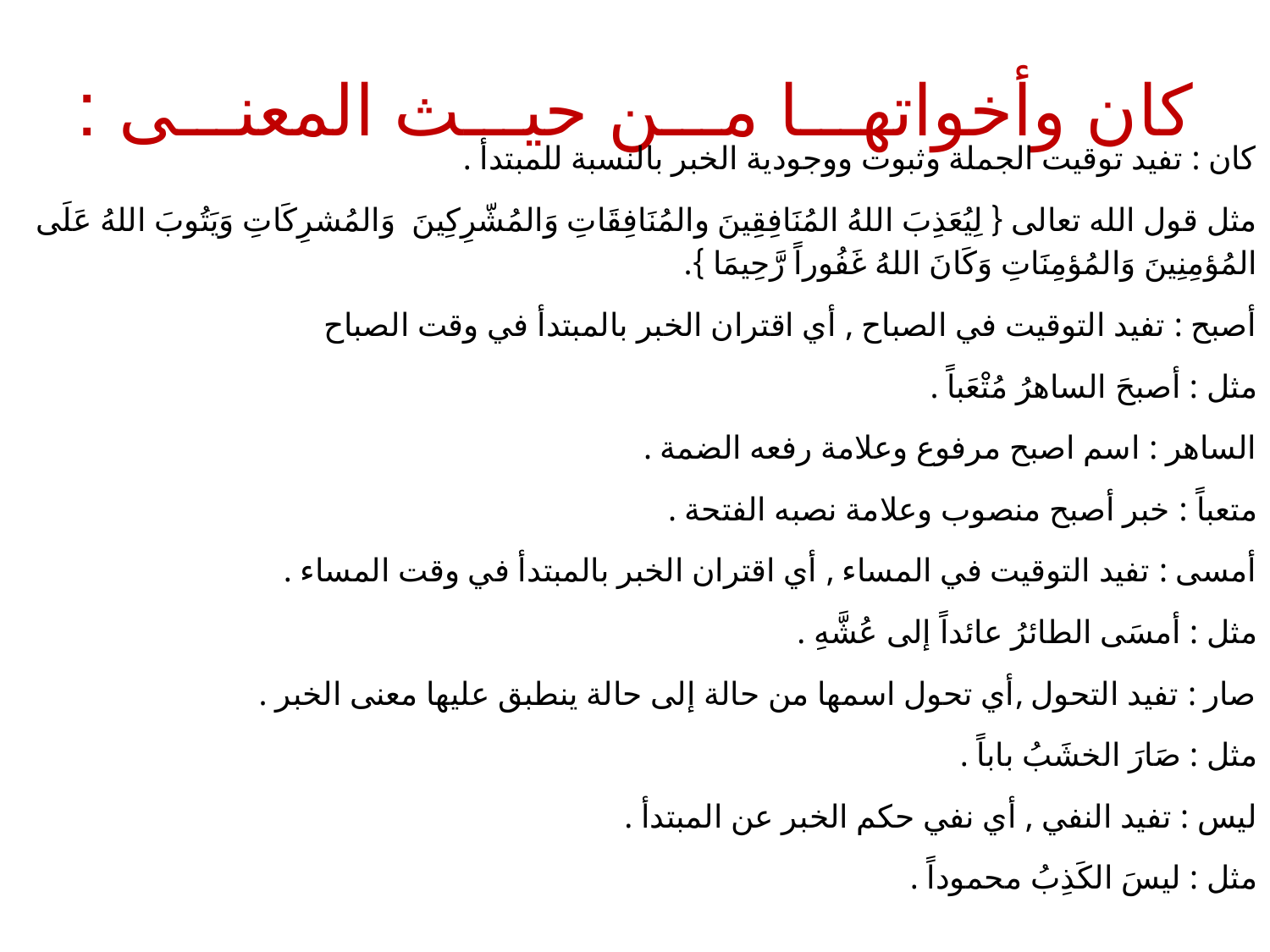

# كان وأخواتها من حيث المعنى :
كان : تفيد توقيت الجملة وثبوت ووجودية الخبر بالنسبة للمبتدأ .
مثل قول الله تعالى { لِيُعَذِبَ اللهُ المُنَافِقِينَ والمُنَافِقَاتِ وَالمُشّرِكِينَ  وَالمُشرِكَاتِ وَيَتُوبَ اللهُ عَلَى المُؤمِنِينَ وَالمُؤمِنَاتِ وَكَانَ اللهُ غَفُوراً رَّحِيمَا }.
أصبح : تفيد التوقيت في الصباح , أي اقتران الخبر بالمبتدأ في وقت الصباح
مثل : أصبحَ الساهرُ مُتْعَباً .
الساهر : اسم اصبح مرفوع وعلامة رفعه الضمة .
متعباً : خبر أصبح منصوب وعلامة نصبه الفتحة .
أمسى : تفيد التوقيت في المساء , أي اقتران الخبر بالمبتدأ في وقت المساء .
مثل : أمسَى الطائرُ عائداً إلى عُشَّهِ .
صار : تفيد التحول ,أي تحول اسمها من حالة إلى حالة ينطبق عليها معنى الخبر .
مثل : صَارَ الخشَبُ باباً .
ليس : تفيد النفي , أي نفي حكم الخبر عن المبتدأ .
مثل : ليسَ الكَذِبُ محموداً .